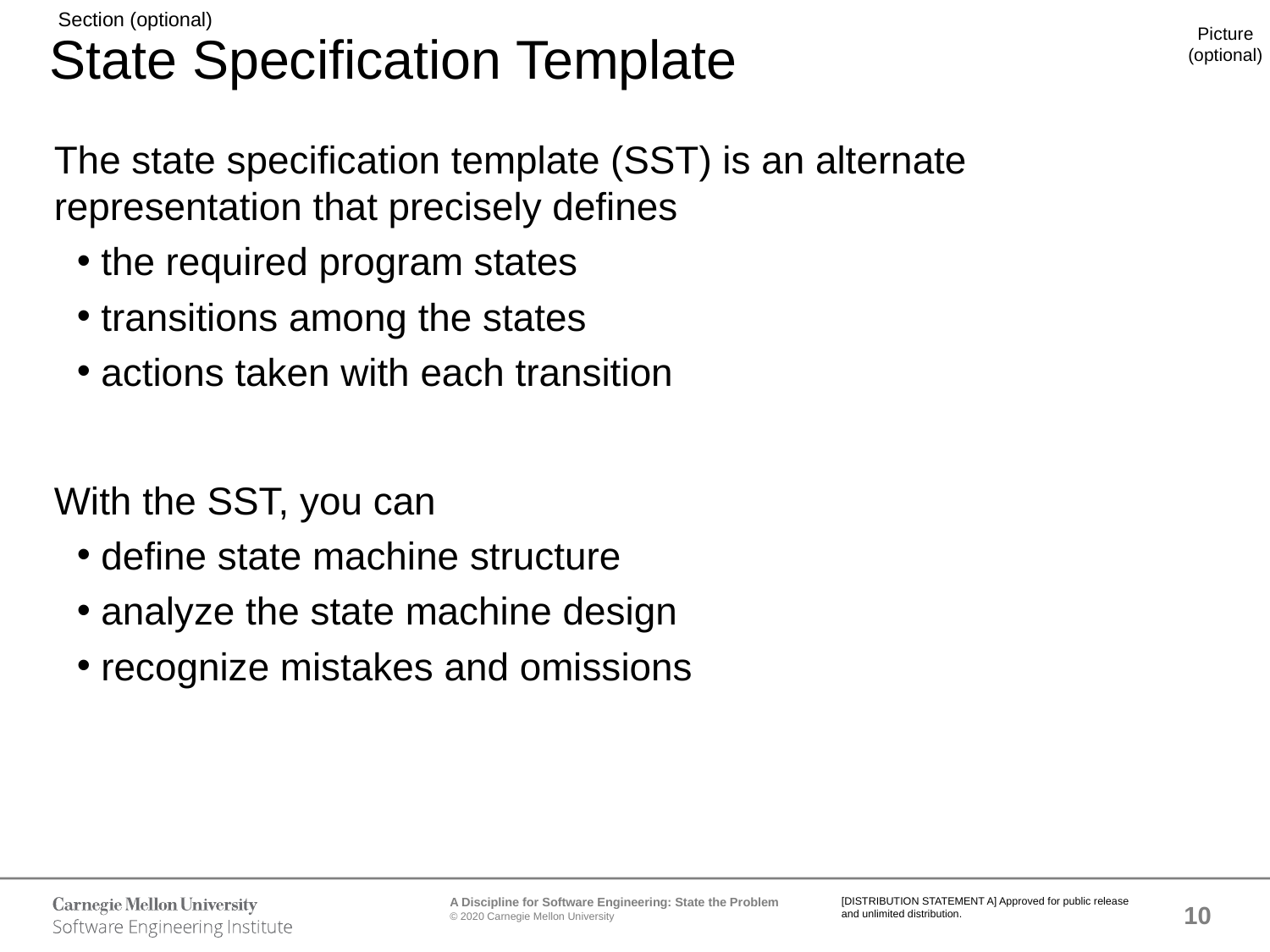

# State Specification Template
The state specification template (SST) is an alternate representation that precisely defines
the required program states
transitions among the states
actions taken with each transition

With the SST, you can
define state machine structure
analyze the state machine design
recognize mistakes and omissions